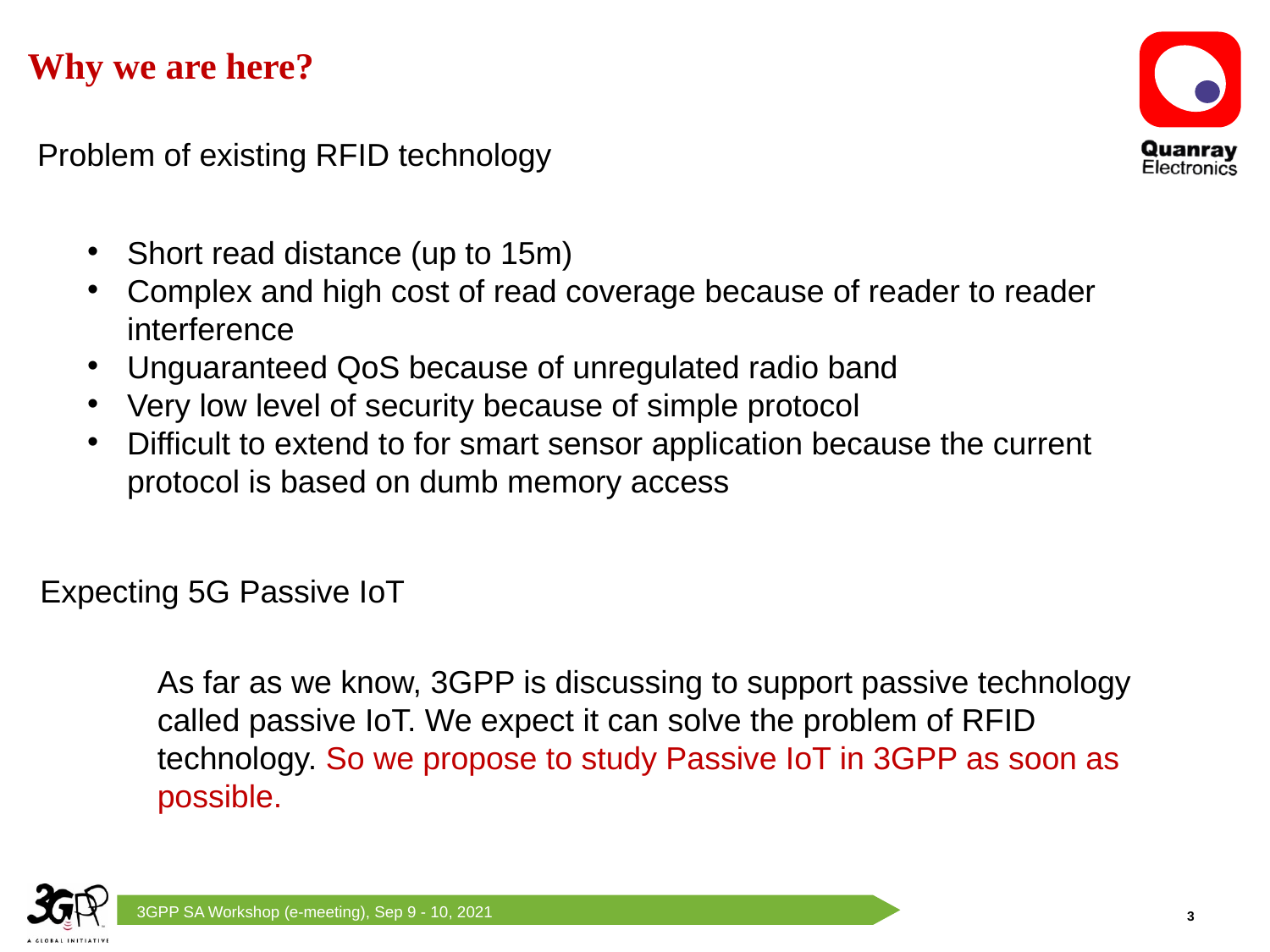

Why we are here?
Problem of existing RFID technology
Short read distance (up to 15m)
Complex and high cost of read coverage because of reader to reader interference
Unguaranteed QoS because of unregulated radio band
Very low level of security because of simple protocol
Difficult to extend to for smart sensor application because the current protocol is based on dumb memory access
Expecting 5G Passive IoT
As far as we know, 3GPP is discussing to support passive technology called passive IoT. We expect it can solve the problem of RFID technology. So we propose to study Passive IoT in 3GPP as soon as possible.